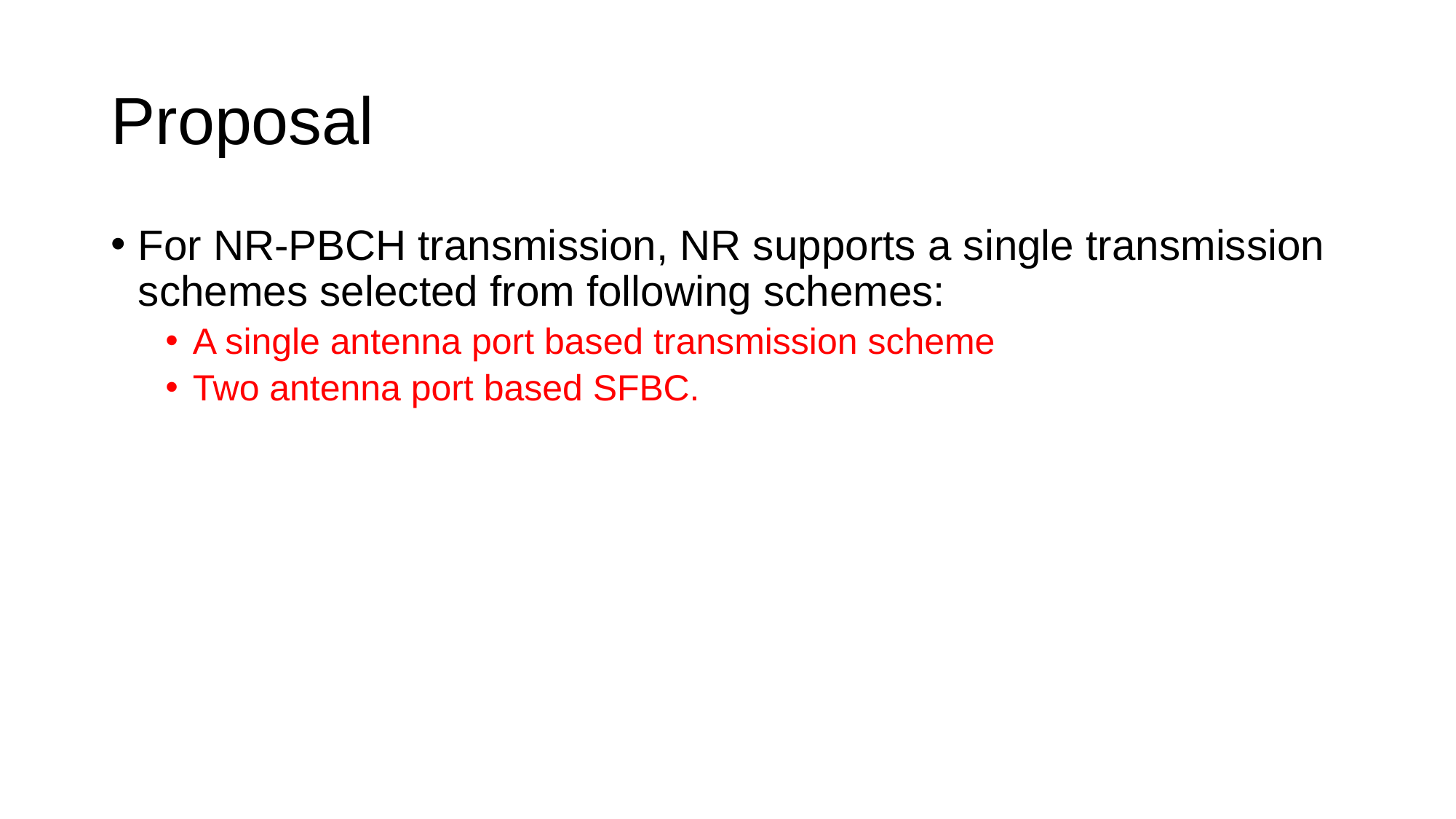

# Proposal
For NR-PBCH transmission, NR supports a single transmission schemes selected from following schemes:
A single antenna port based transmission scheme
Two antenna port based SFBC.